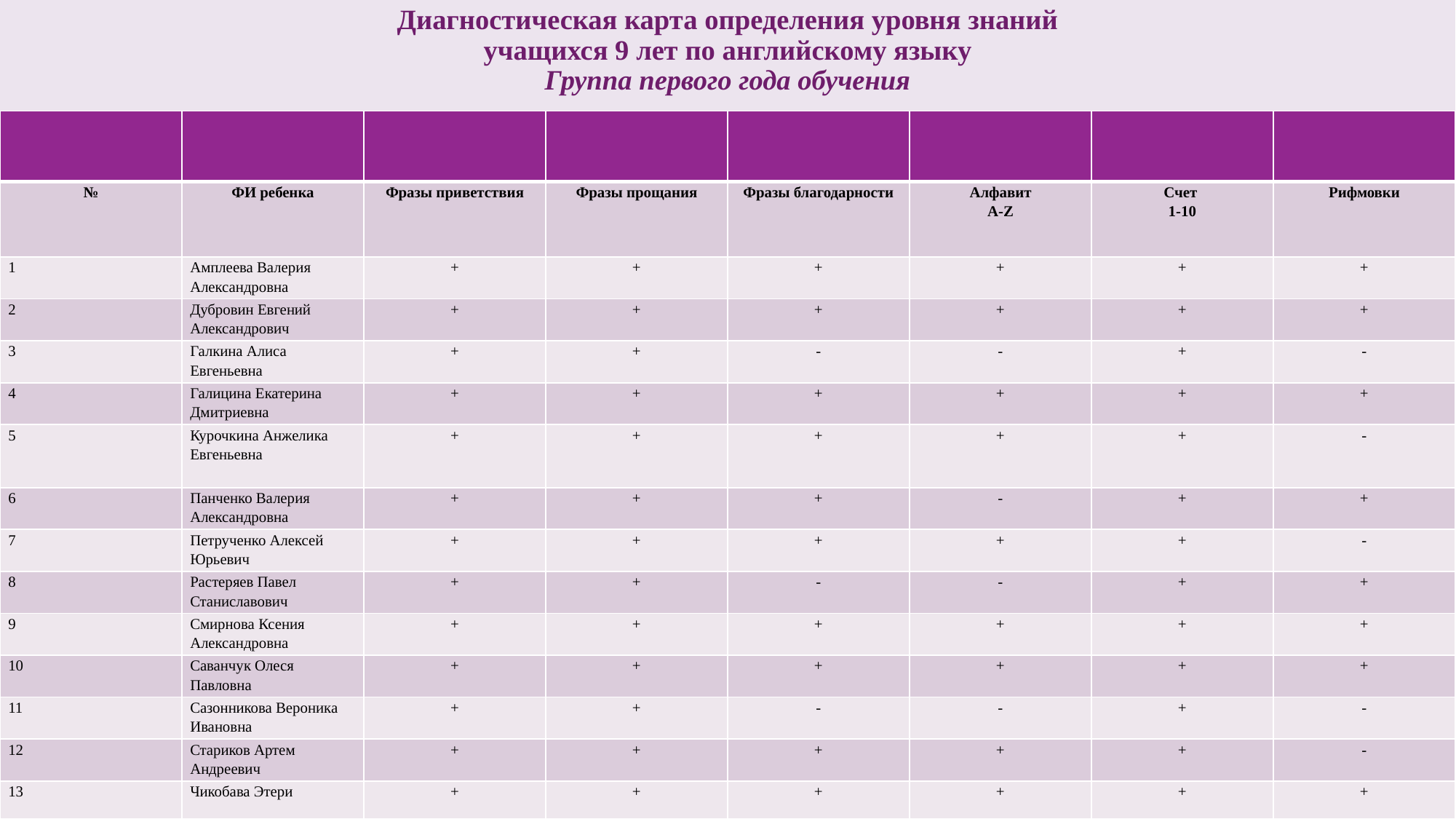

# Диагностическая карта определения уровня знаний учащихся 9 лет по английскому языку Группа первого года обучения
|  |  |  |  |  |  |  |  |
| --- | --- | --- | --- | --- | --- | --- | --- |
| № | ФИ ребенка | Фразы приветствия | Фразы прощания | Фразы благодарности | Алфавит A-Z | Счет 1-10 | Рифмовки |
| 1 | Амплеева Валерия Александровна | + | + | + | + | + | + |
| 2 | Дубровин Евгений Александрович | + | + | + | + | + | + |
| 3 | Галкина Алиса Евгеньевна | + | + | - | - | + | - |
| 4 | Галицина Екатерина Дмитриевна | + | + | + | + | + | + |
| 5 | Курочкина Анжелика Евгеньевна | + | + | + | + | + | - |
| 6 | Панченко Валерия Александровна | + | + | + | - | + | + |
| 7 | Петрученко Алексей Юрьевич | + | + | + | + | + | - |
| 8 | Растеряев Павел Станиславович | + | + | - | - | + | + |
| 9 | Смирнова Ксения Александровна | + | + | + | + | + | + |
| 10 | Саванчук Олеся Павловна | + | + | + | + | + | + |
| 11 | Сазонникова Вероника Ивановна | + | + | - | - | + | - |
| 12 | Стариков Артем Андреевич | + | + | + | + | + | - |
| 13 | Чикобава Этери | + | + | + | + | + | + |